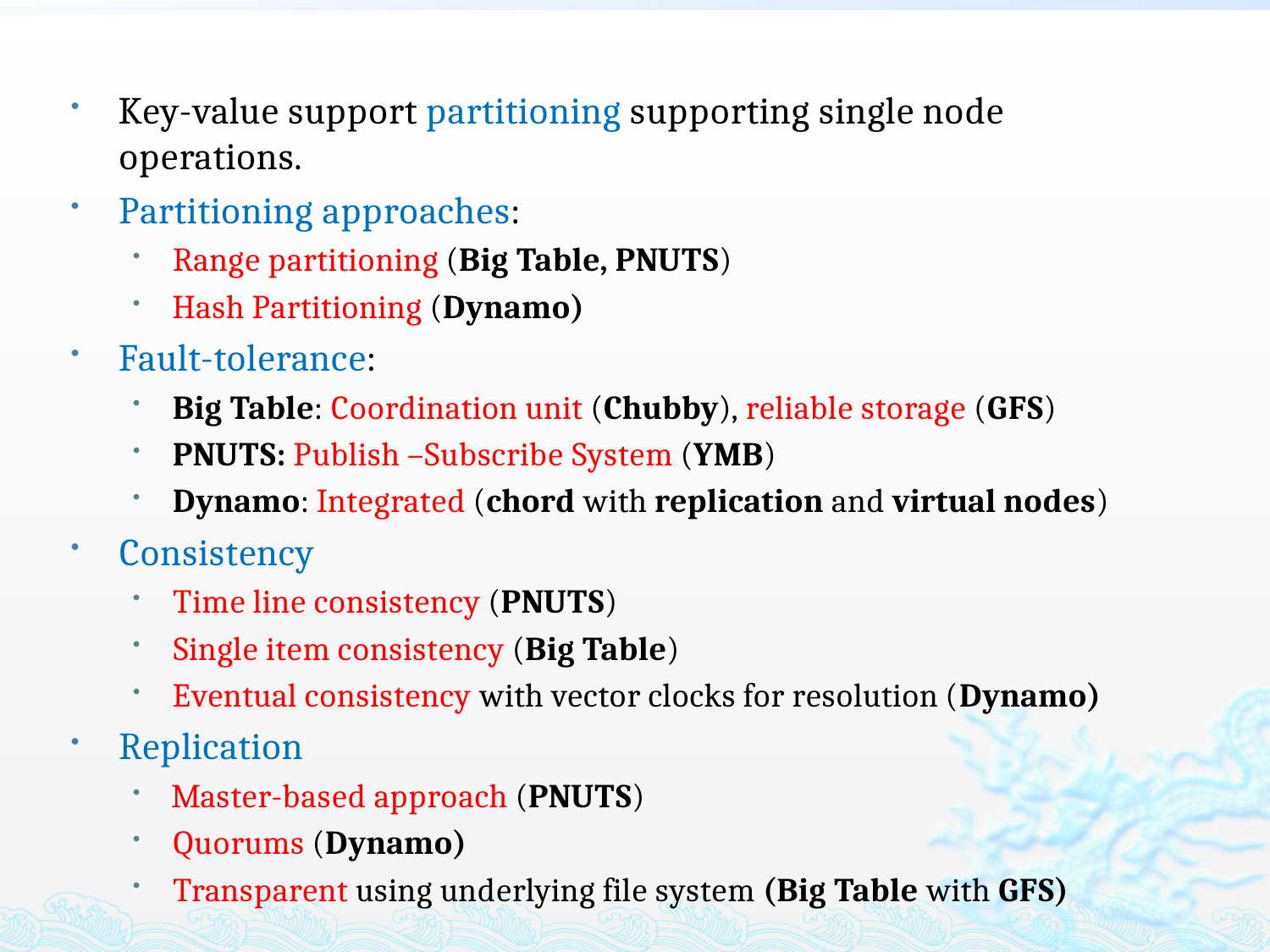

Key-value support partitioning supporting single node operations.
Partitioning approaches:
Range partitioning (Big Table, PNUTS)
Hash Partitioning (Dynamo)
Fault-tolerance:
Big Table: Coordination unit (Chubby), reliable storage (GFS)
PNUTS: Publish –Subscribe System (YMB)
Dynamo: Integrated (chord with replication and virtual nodes)
Consistency
Time line consistency (PNUTS)
Single item consistency (Big Table)
Eventual consistency with vector clocks for resolution (Dynamo)
Replication
Master-based approach (PNUTS)
Quorums (Dynamo)
Transparent using underlying file system (Big Table with GFS)